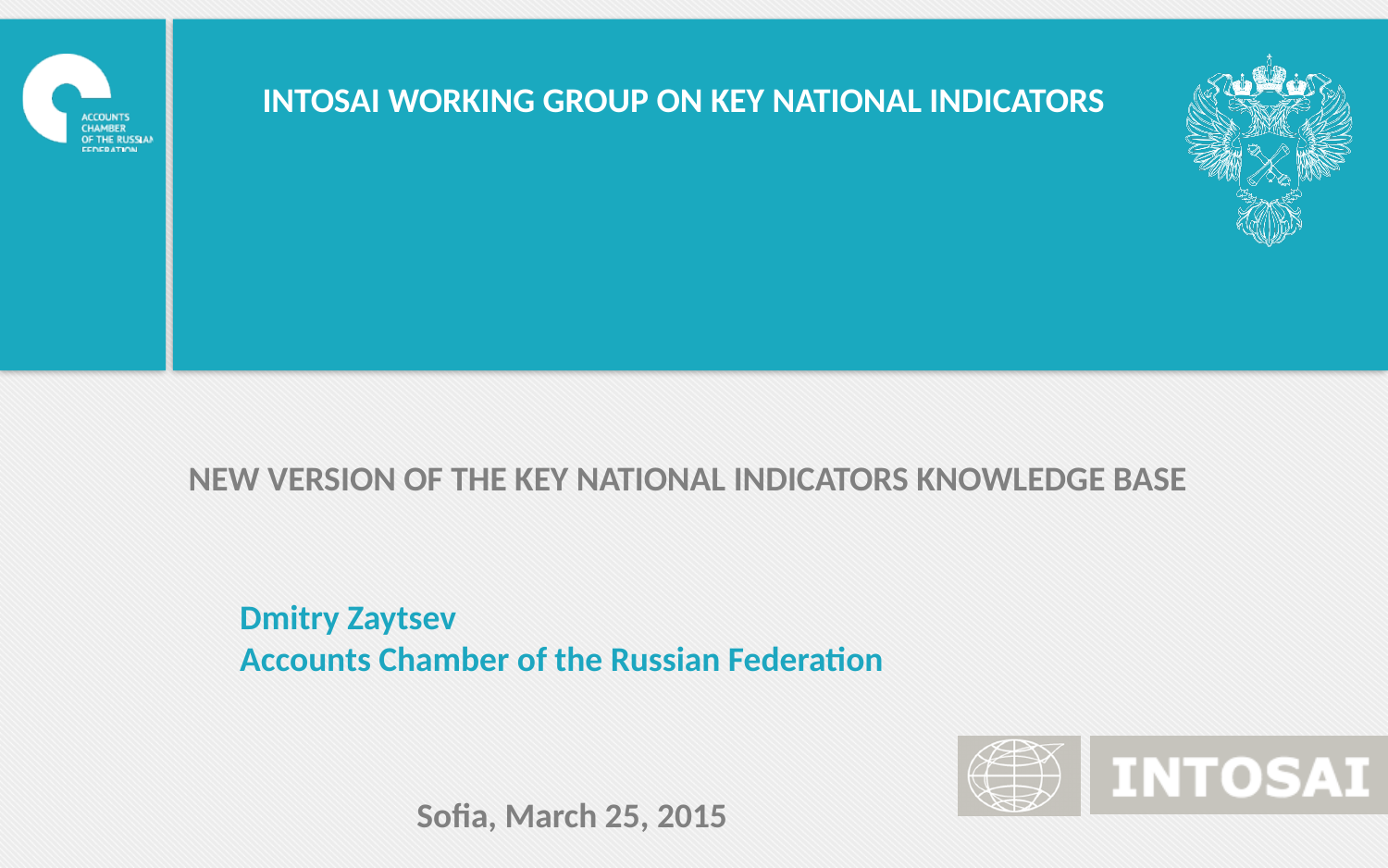

INTOSAI WORKING GROUP ON KEY NATIONAL INDICATORS

Dmitry Zaytsev
Accounts Chamber of the Russian Federation
NEW VERSION OF THE KEY NATIONAL INDICATORS KNOWLEDGE BASE
Sofia, March 25, 2015